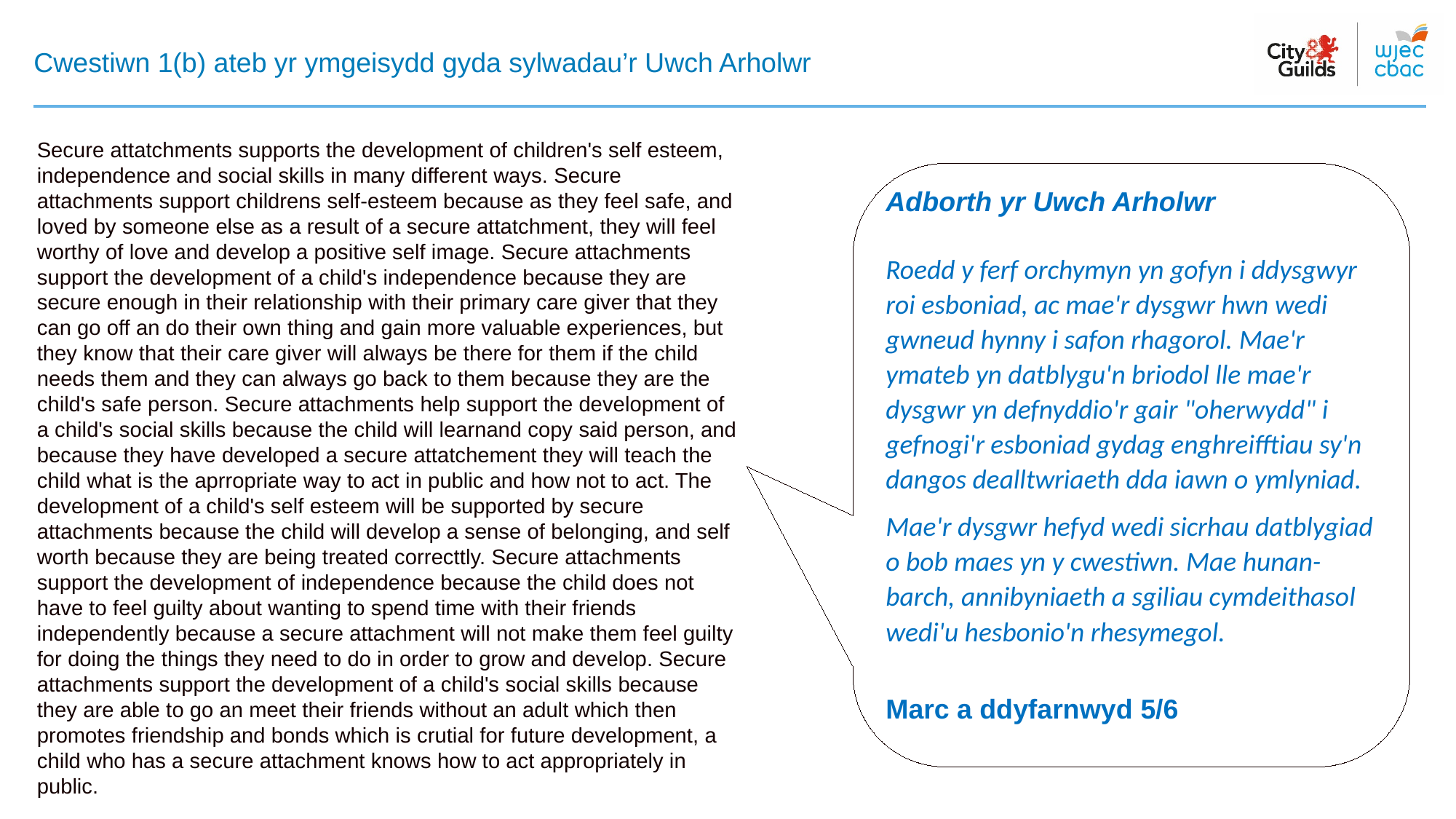

# Cwestiwn 1(b) ateb yr ymgeisydd gyda sylwadau’r Uwch Arholwr
Secure attatchments supports the development of children's self esteem, independence and social skills in many different ways. Secure attachments support childrens self-esteem because as they feel safe, and loved by someone else as a result of a secure attatchment, they will feel worthy of love and develop a positive self image. Secure attachments support the development of a child's independence because they are secure enough in their relationship with their primary care giver that they can go off an do their own thing and gain more valuable experiences, but they know that their care giver will always be there for them if the child needs them and they can always go back to them because they are the child's safe person. Secure attachments help support the development of a child's social skills because the child will learnand copy said person, and because they have developed a secure attatchement they will teach the child what is the aprropriate way to act in public and how not to act. The development of a child's self esteem will be supported by secure attachments because the child will develop a sense of belonging, and self worth because they are being treated correcttly. Secure attachments support the development of independence because the child does not have to feel guilty about wanting to spend time with their friends independently because a secure attachment will not make them feel guilty for doing the things they need to do in order to grow and develop. Secure attachments support the development of a child's social skills because they are able to go an meet their friends without an adult which then promotes friendship and bonds which is crutial for future development, a child who has a secure attachment knows how to act appropriately in public.

Adborth yr Uwch Arholwr

Roedd y ferf orchymyn yn gofyn i ddysgwyr roi esboniad, ac mae'r dysgwr hwn wedi gwneud hynny i safon rhagorol. Mae'r ymateb yn datblygu'n briodol lle mae'r dysgwr yn defnyddio'r gair "oherwydd" i gefnogi'r esboniad gydag enghreifftiau sy'n dangos dealltwriaeth dda iawn o ymlyniad.
Mae'r dysgwr hefyd wedi sicrhau datblygiad o bob maes yn y cwestiwn. Mae hunan-barch, annibyniaeth a sgiliau cymdeithasol wedi'u hesbonio'n rhesymegol.

Marc a ddyfarnwyd 5/6